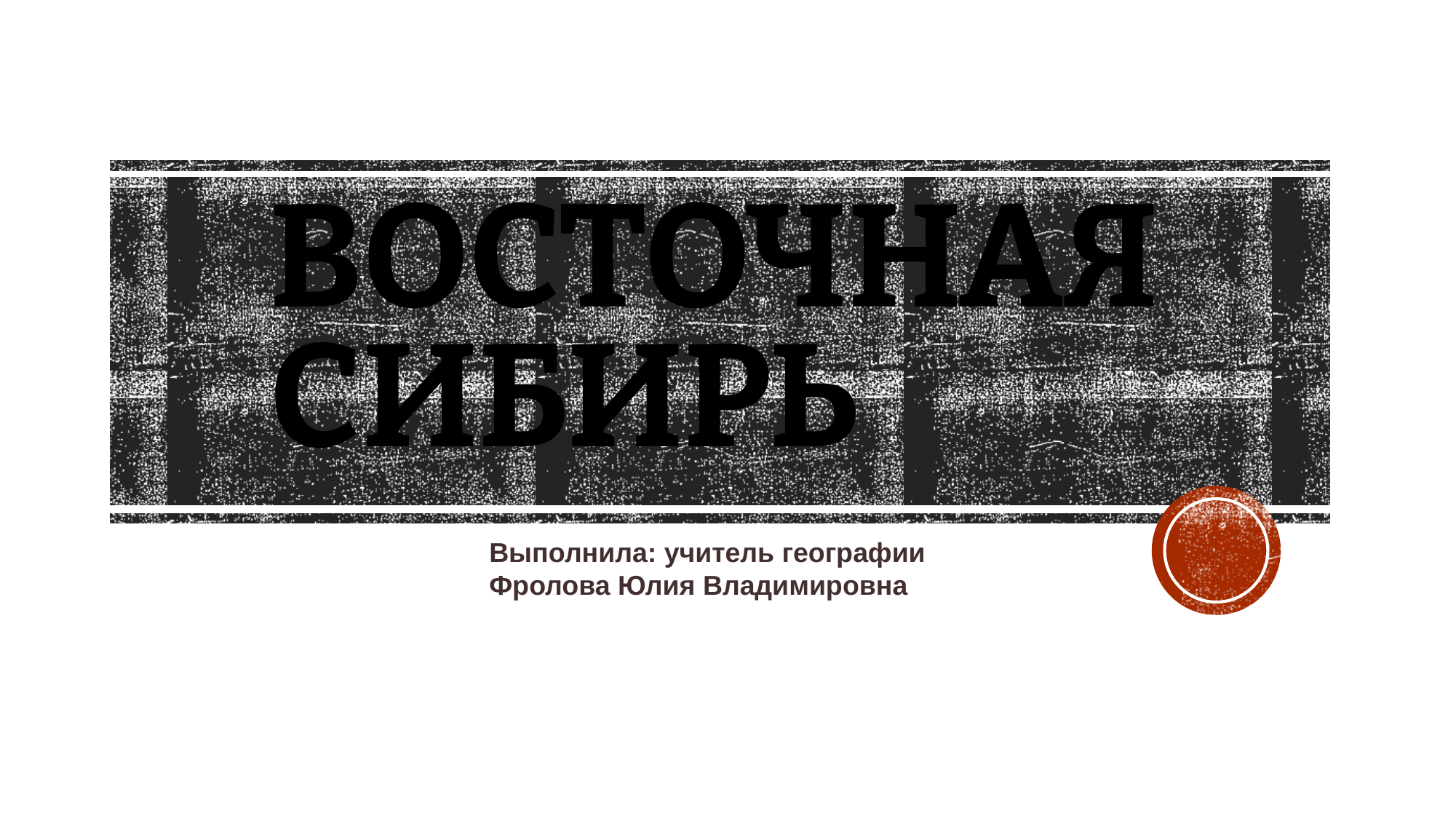

# Восточная Сибирь
Выполнила: учитель географии
Фролова Юлия Владимировна